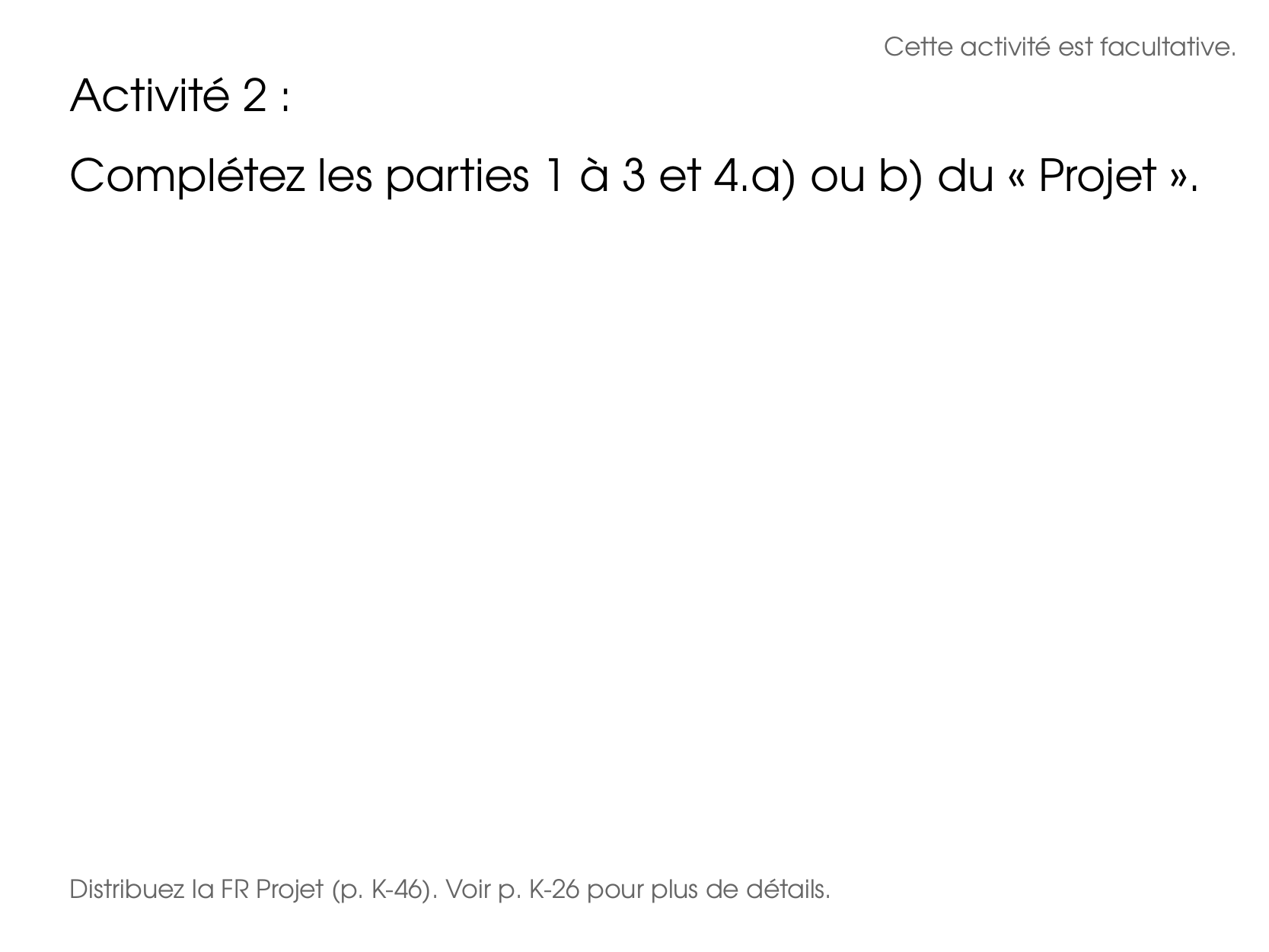

Cette activité est facultative.
Activité 2 :
Complétez les parties 1 à 3 et 4.a) ou b) du « Projet ».
Distribuez la FR Projet (p. K-46). Voir p. K-26 pour plus de détails.